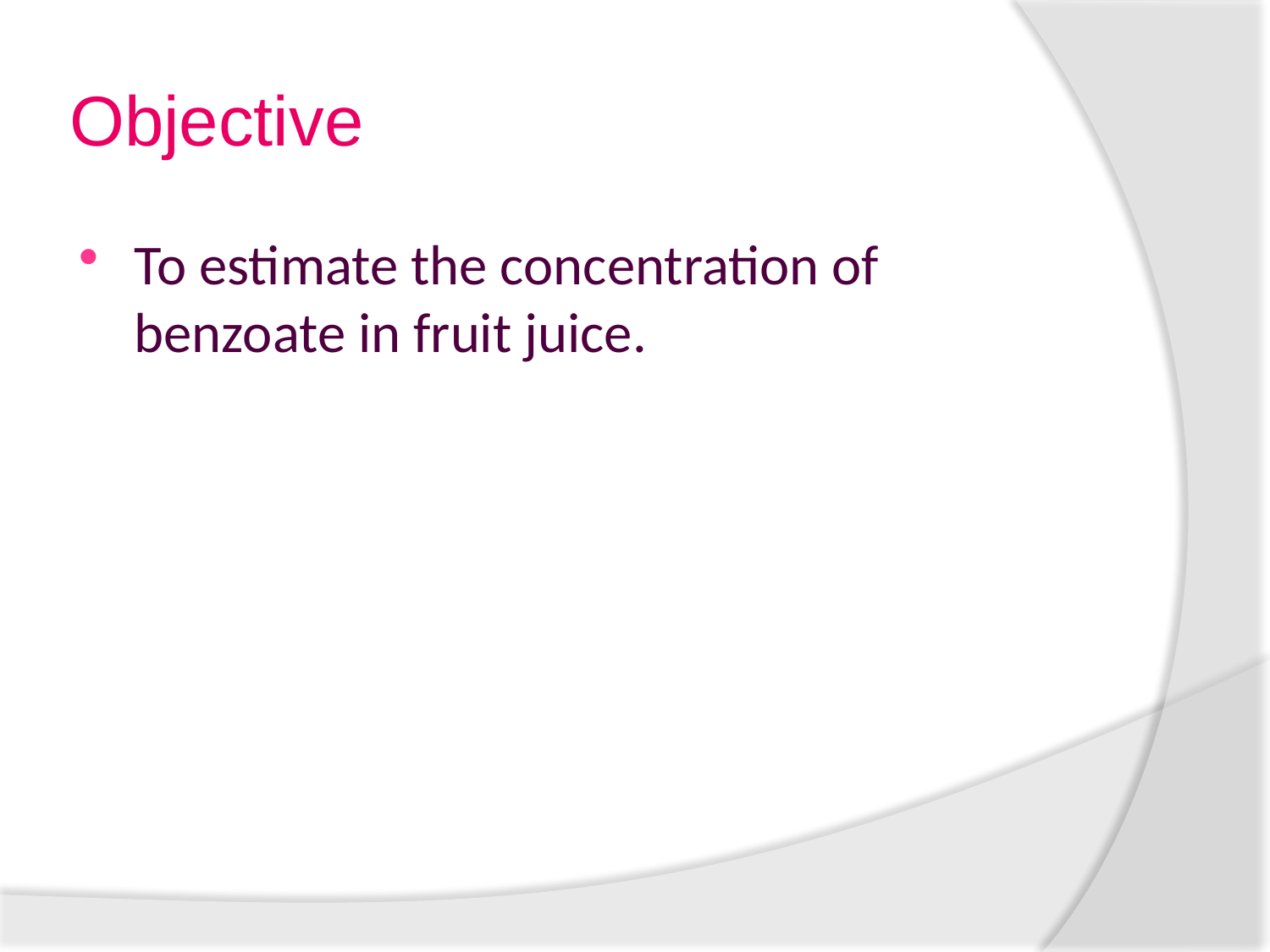

# Objective
To estimate the concentration of benzoate in fruit juice.